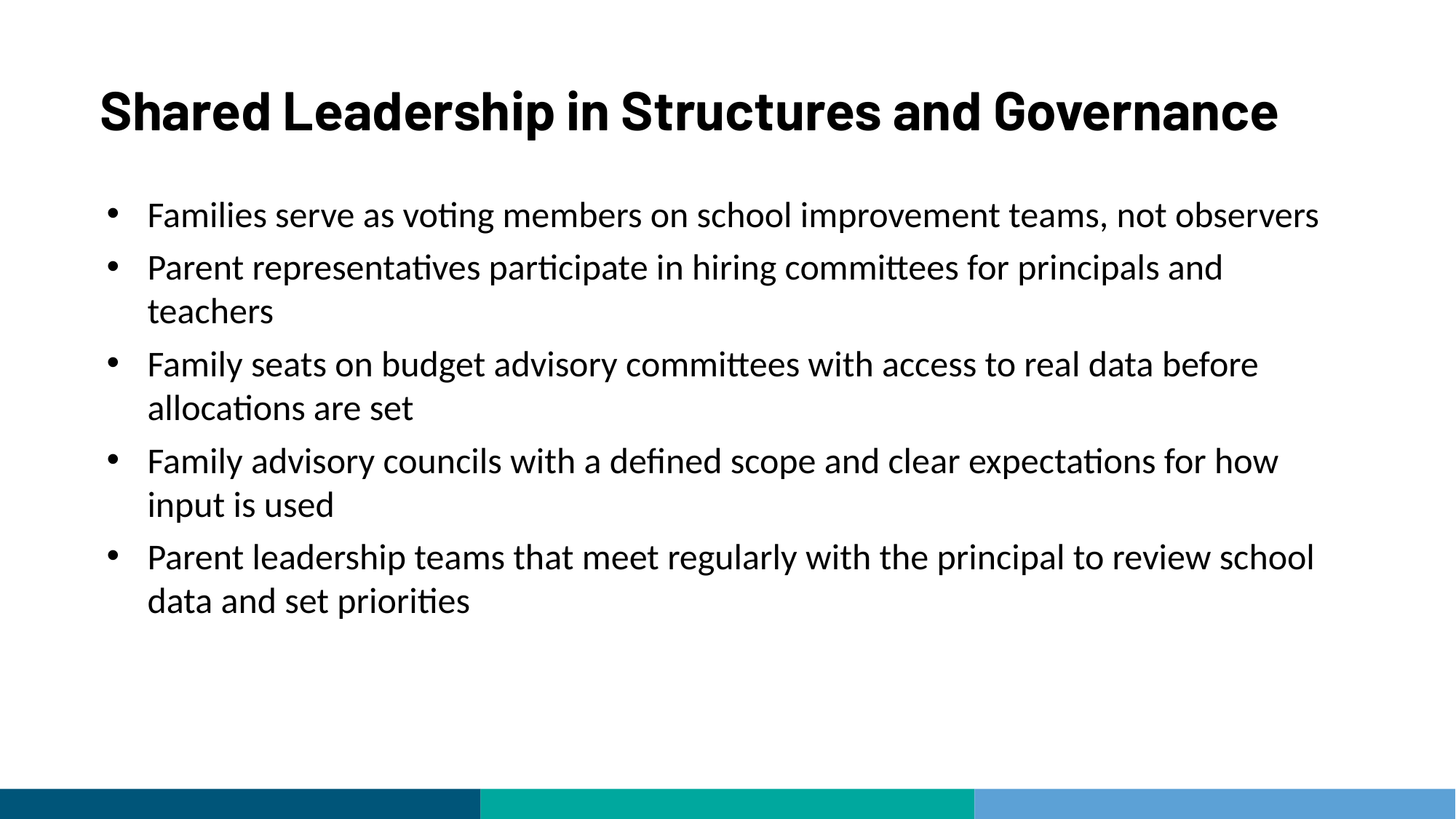

# Shared Leadership in Structures and Governance
Families serve as voting members on school improvement teams, not observers
Parent representatives participate in hiring committees for principals and teachers
Family seats on budget advisory committees with access to real data before allocations are set
Family advisory councils with a defined scope and clear expectations for how input is used
Parent leadership teams that meet regularly with the principal to review school data and set priorities